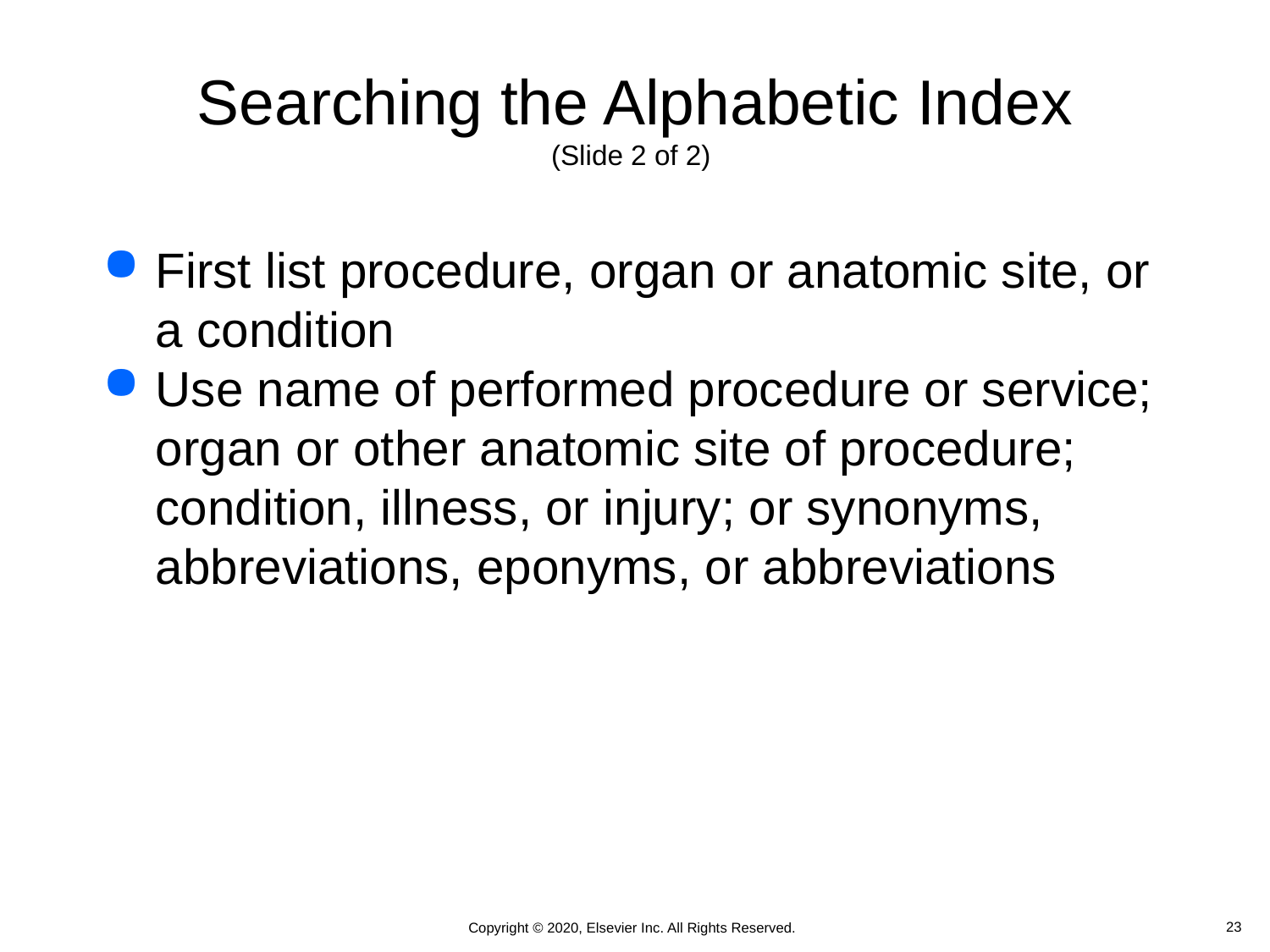

# Searching the Alphabetic Index (Slide 2 of 2)
First list procedure, organ or anatomic site, or a condition
Use name of performed procedure or service; organ or other anatomic site of procedure; condition, illness, or injury; or synonyms, abbreviations, eponyms, or abbreviations
 23